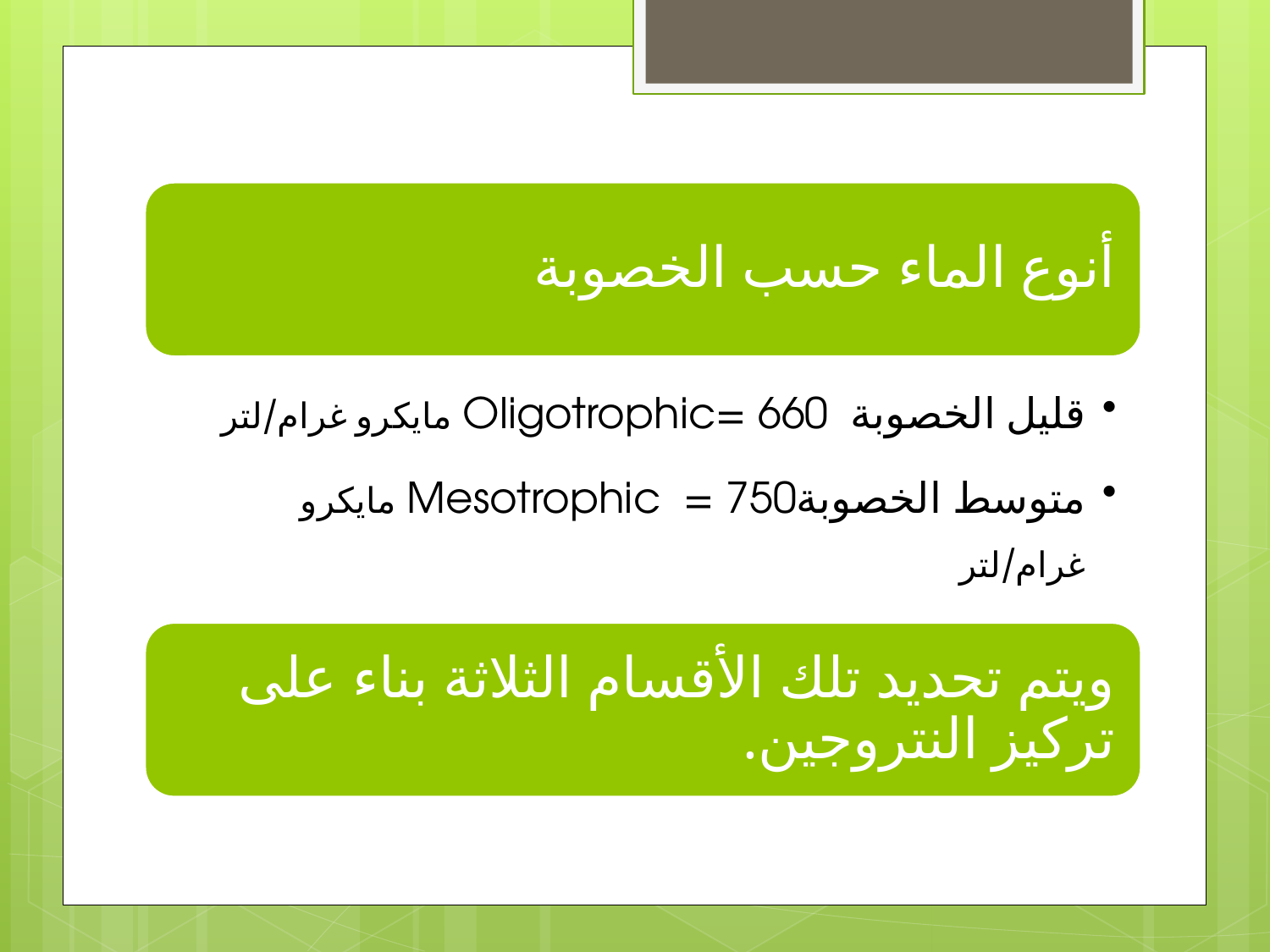

أنوع الماء حسب الخصوبة
قليل الخصوبة  Oligotrophic= 660 مايكرو غرام/لتر
متوسط الخصوبةMesotrophic  = 750 مايكرو غرام/لتر
عالي الخصوبةEutotrophic  = 1870 مايكرو غرام/لتر.
ويتم تحديد تلك الأقسام الثلاثة بناء على تركيز النتروجين.